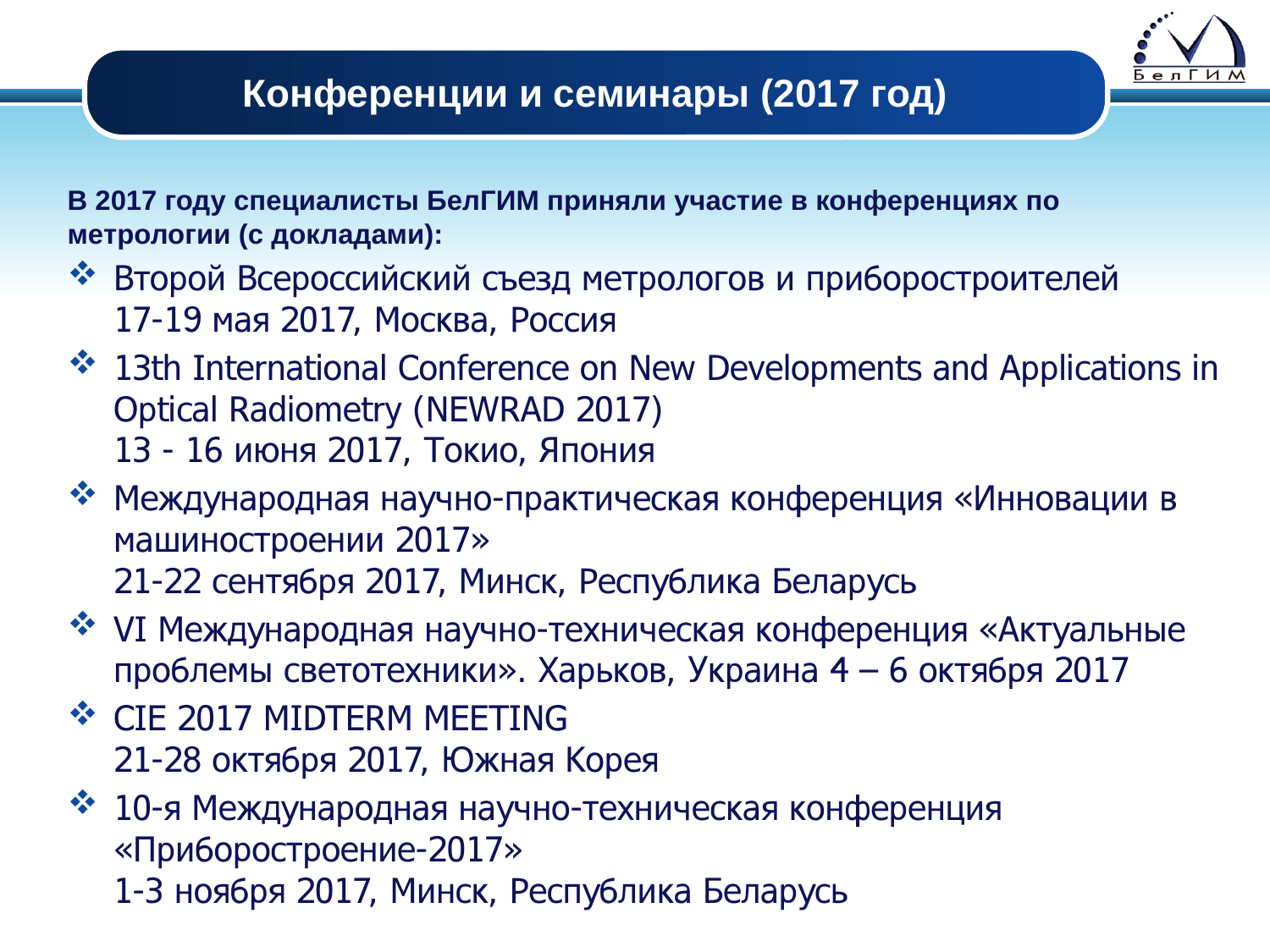

Конференции и семинары (2017 год)
В 2017 году специалисты БелГИМ приняли участие в конференциях по метрологии (с докладами):
Второй Всероссийский съезд метрологов и приборостроителей
17-19 мая 2017, Москва, Россия
13th International Conference on New Developments and Applications in Optical Radiometry (NEWRAD 2017)
13 - 16 июня 2017, Токио, Япония
Международная научно-практическая конференция «Инновации в машиностроении 2017»
21-22 сентября 2017, Минск, Республика Беларусь
VI Международная научно-техническая конференция «Актуальные проблемы светотехники». Харьков, Украина 4 – 6 октября 2017
CIE 2017 MIDTERM MEETING
21-28 октября 2017, Южная Корея
10-я Международная научно-техническая конференция «Приборостроение-2017»
1-3 ноября 2017, Минск, Республика Беларусь